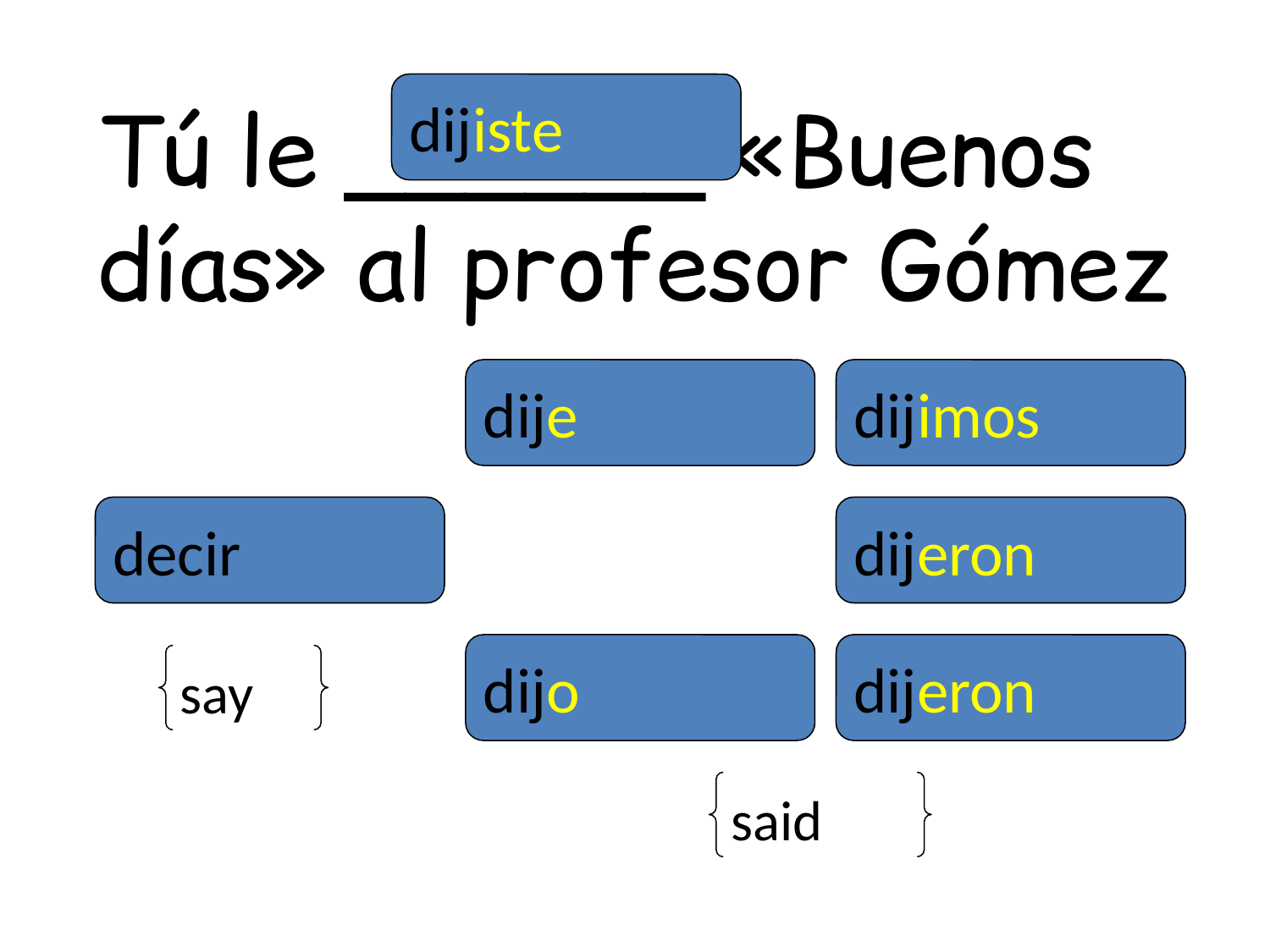

dijiste
Tú le ______ «Buenos días» al profesor Gómez
dije
dijimos
decir
dijeron
dijo
dijeron
say
said